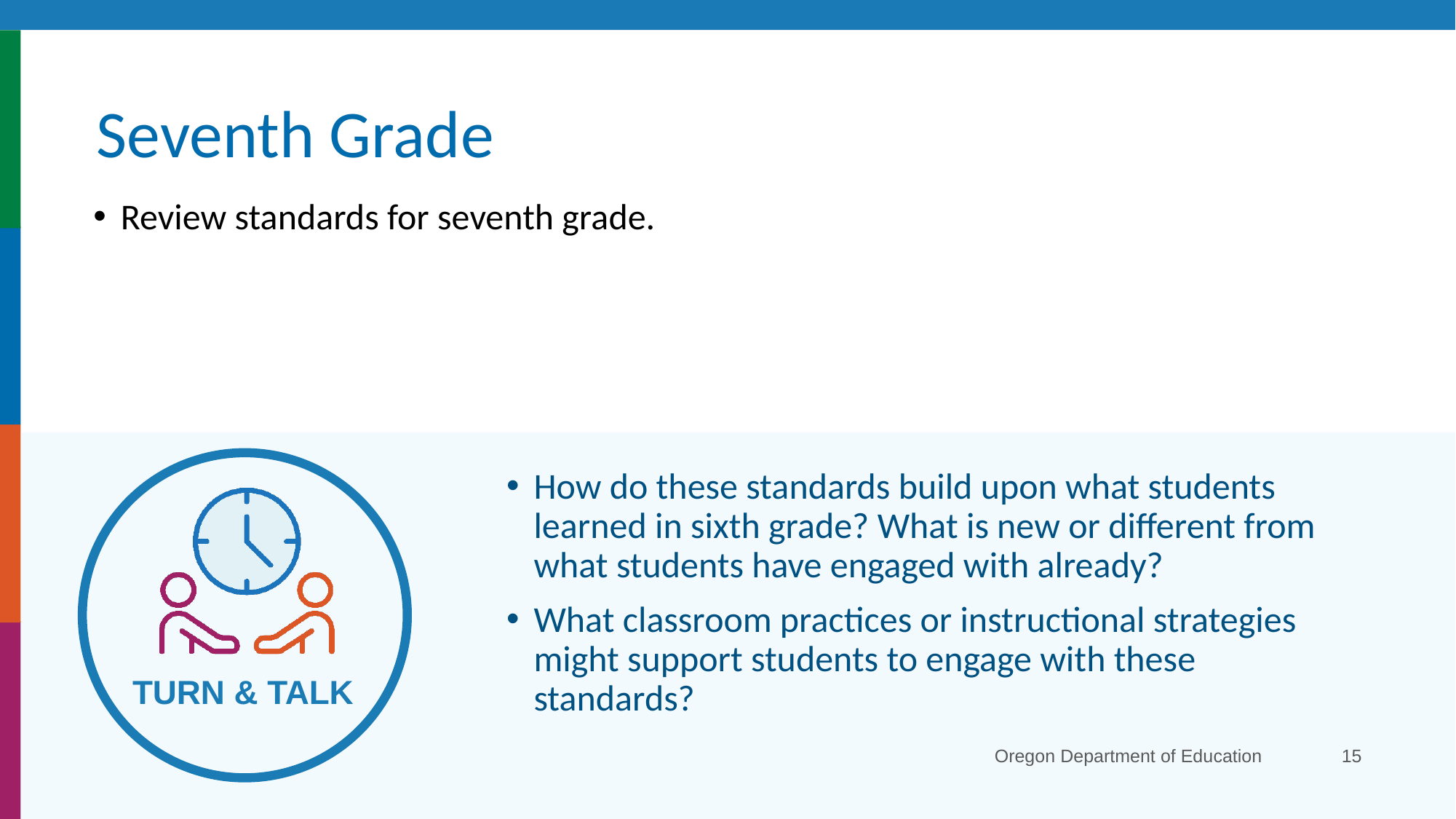

# Seventh Grade
Review standards for seventh grade.
How do these standards build upon what students learned in sixth grade? What is new or different from what students have engaged with already?
What classroom practices or instructional strategies might support students to engage with these standards?
Oregon Department of Education
15